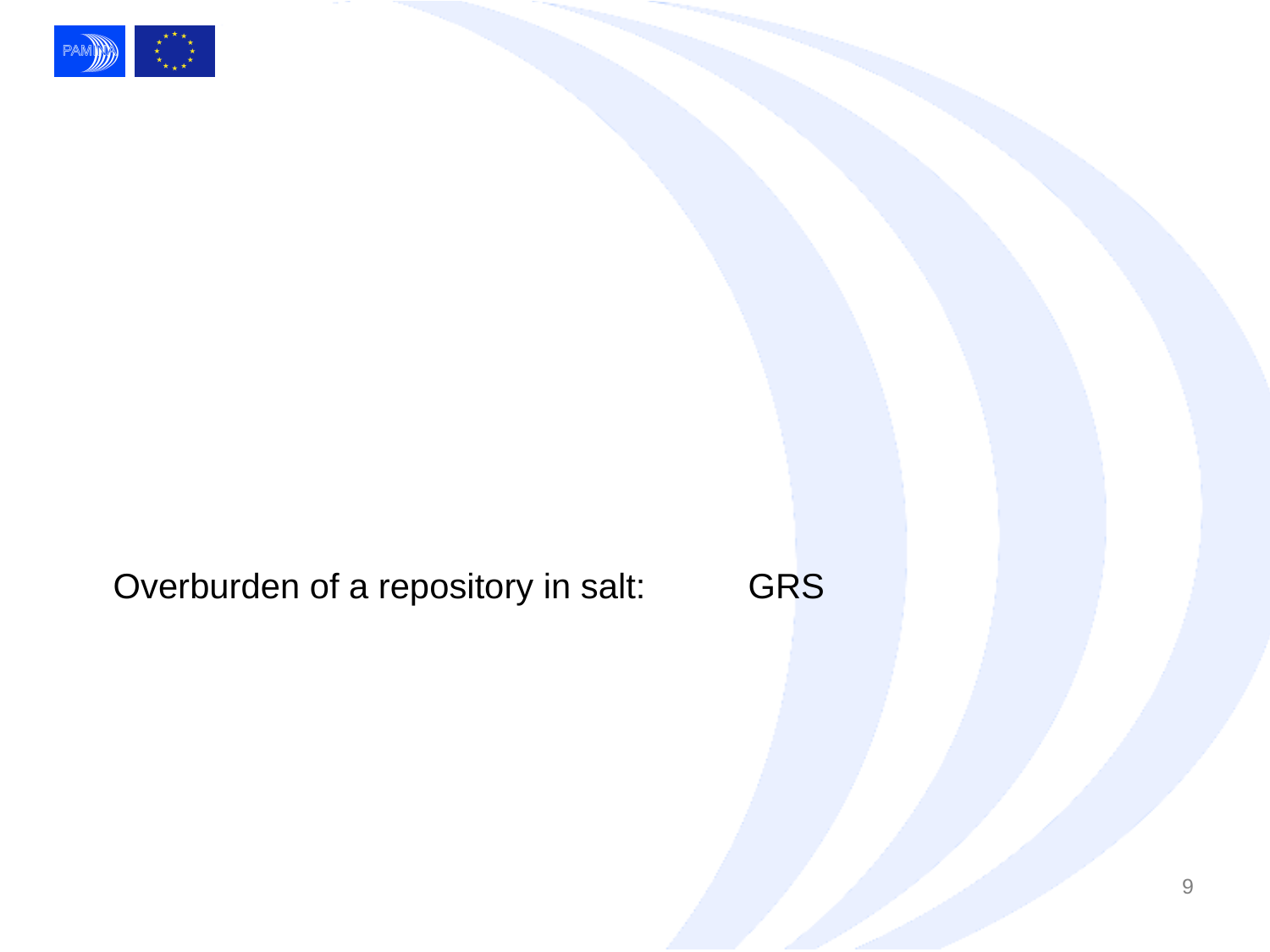

Overburden of a repository in salt:	GRS
9